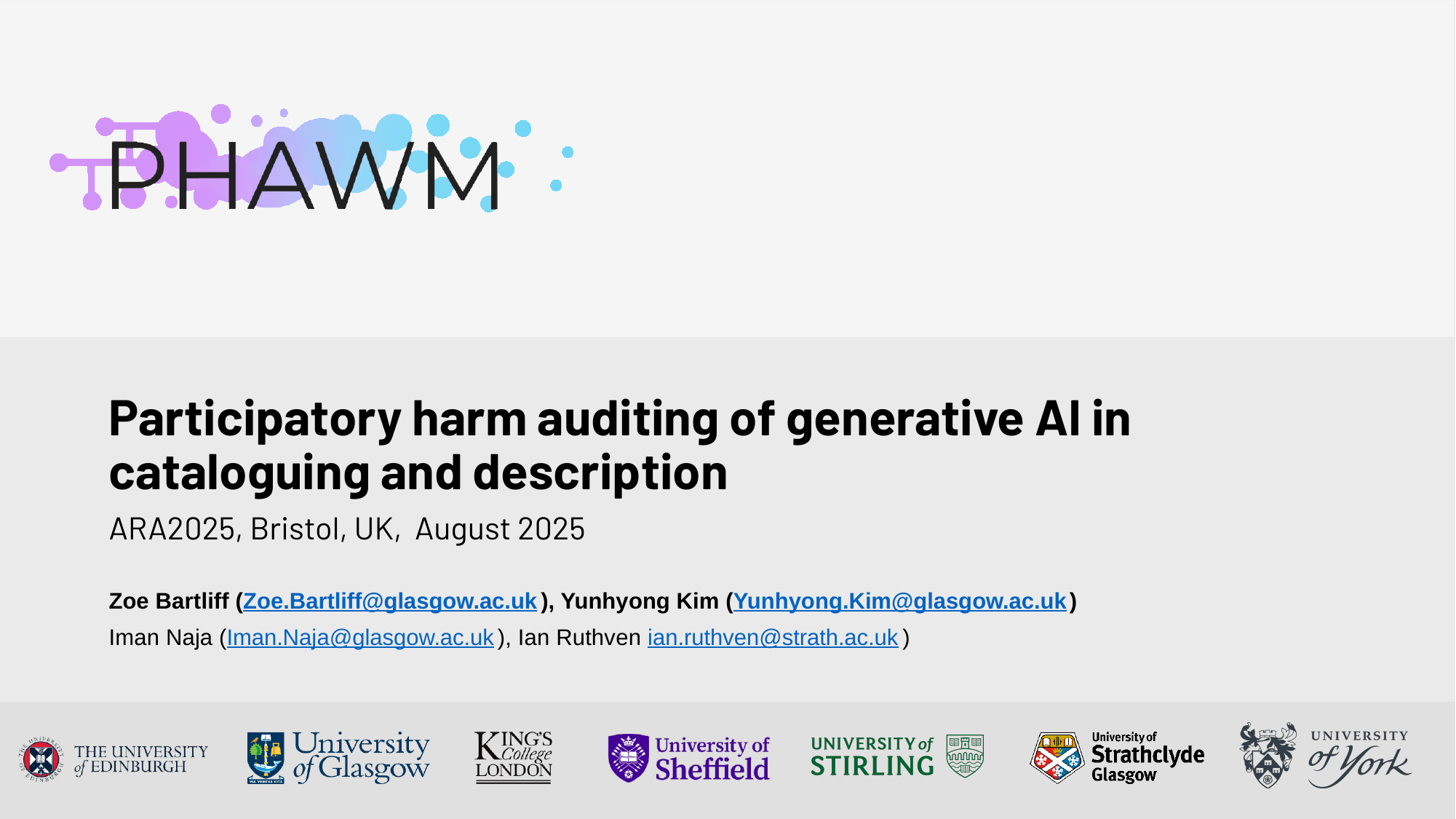

Participatory harm auditing of generative AI in cataloguing and description
ARA2025, Bristol, UK,  August 2025

Zoe Bartliff (Zoe.Bartliff@glasgow.ac.uk), Yunhyong Kim (Yunhyong.Kim@glasgow.ac.uk)
Iman Naja (Iman.Naja@glasgow.ac.uk), Ian Ruthven ian.ruthven@strath.ac.uk)